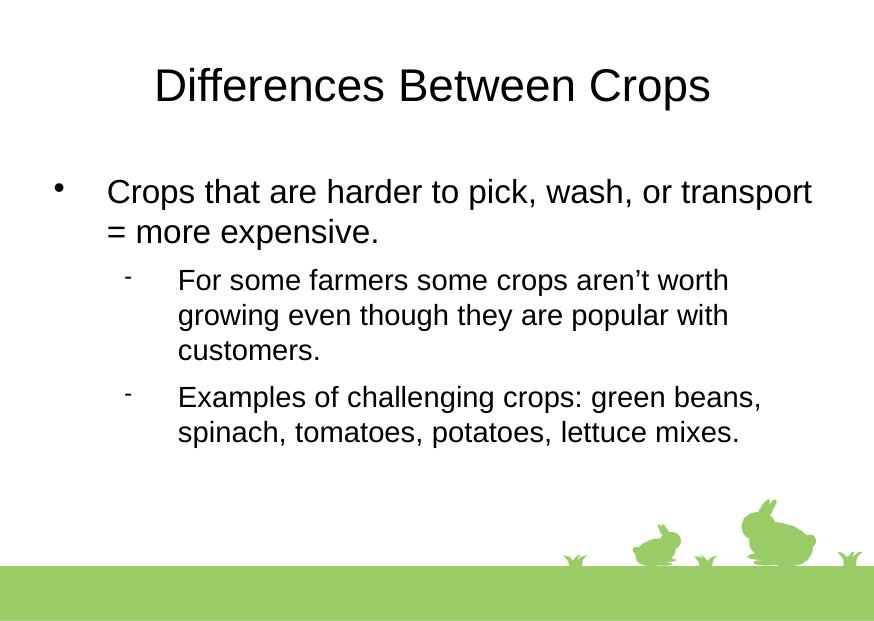

Differences Between Crops

Crops that are harder to pick, wash, or transport = more expensive.
For some farmers some crops aren’t worth growing even though they are popular with customers.
Examples of challenging crops: green beans, spinach, tomatoes, potatoes, lettuce mixes.